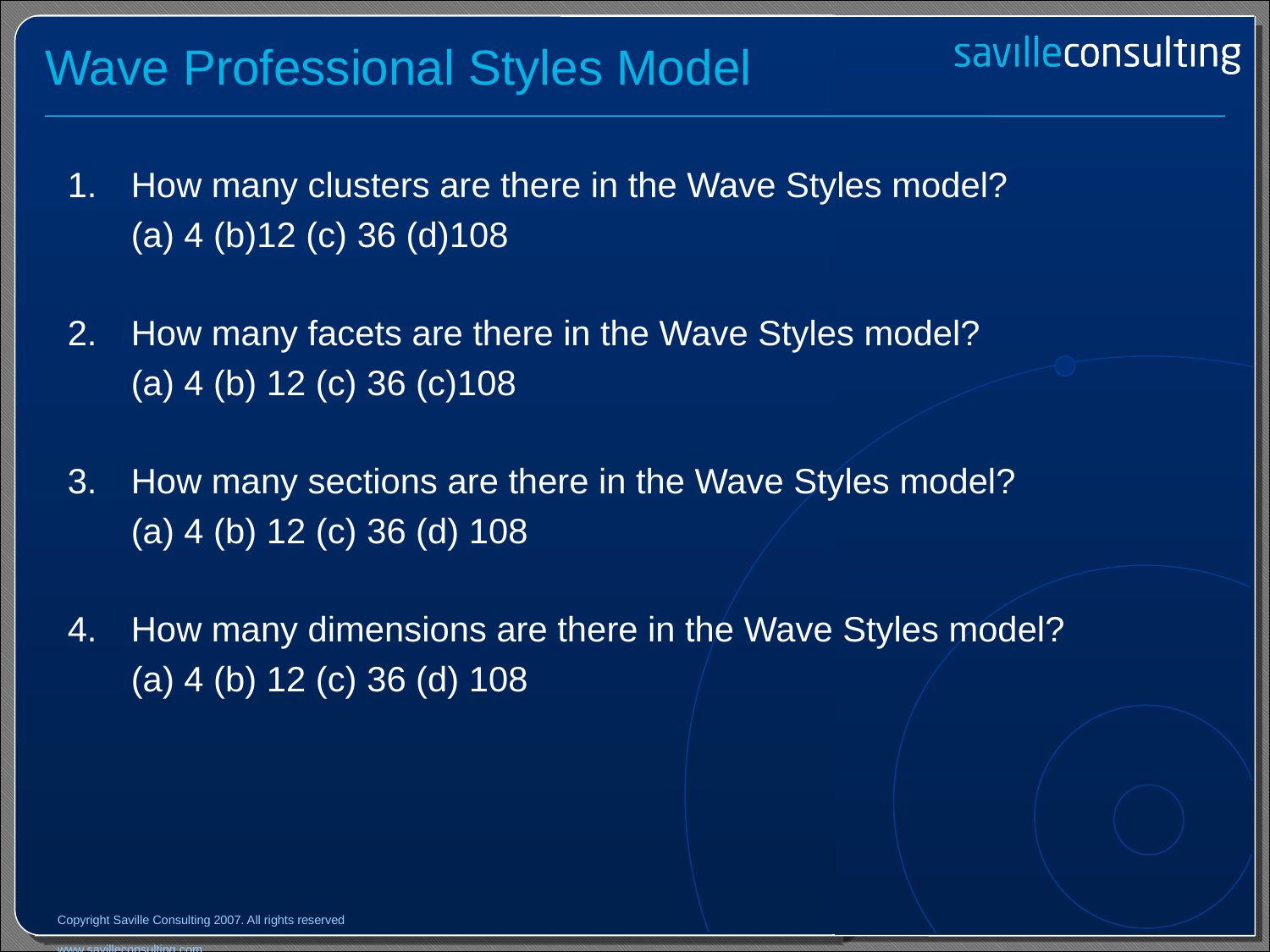

# Wave Professional Styles Model
How many clusters are there in the Wave Styles model?
(a) 4 (b)12 (c) 36 (d)108

How many facets are there in the Wave Styles model?
(a) 4 (b) 12 (c) 36 (c)108

How many sections are there in the Wave Styles model?
(a) 4 (b) 12 (c) 36 (d) 108

How many dimensions are there in the Wave Styles model?
(a) 4 (b) 12 (c) 36 (d) 108